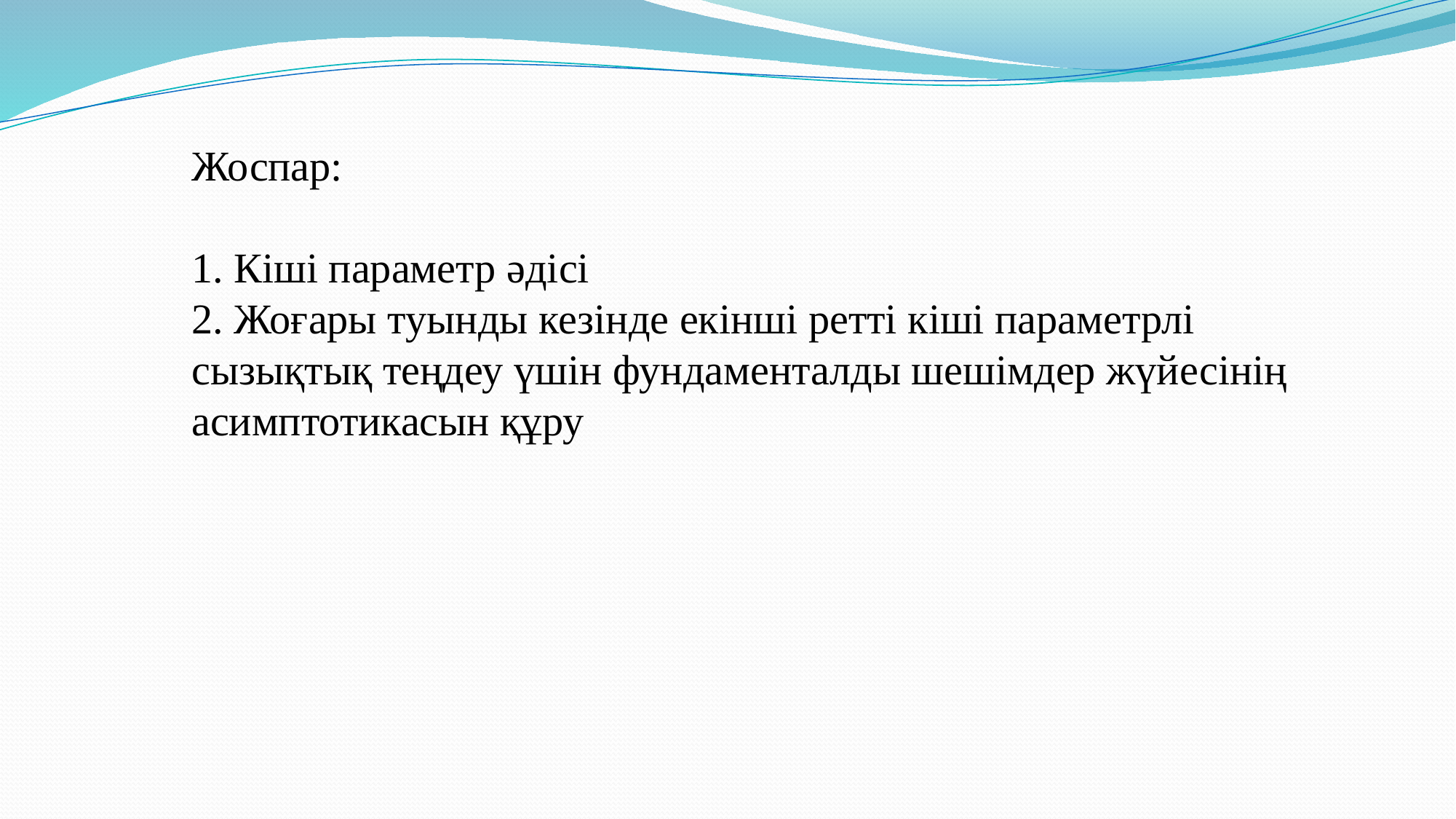

Жоспар:

1. Кіші параметр әдісі
2. Жоғары туынды кезінде екінші ретті кіші параметрлі
сызықтық теңдеу үшін фундаменталды шешімдер жүйесінің
асимптотикасын құру